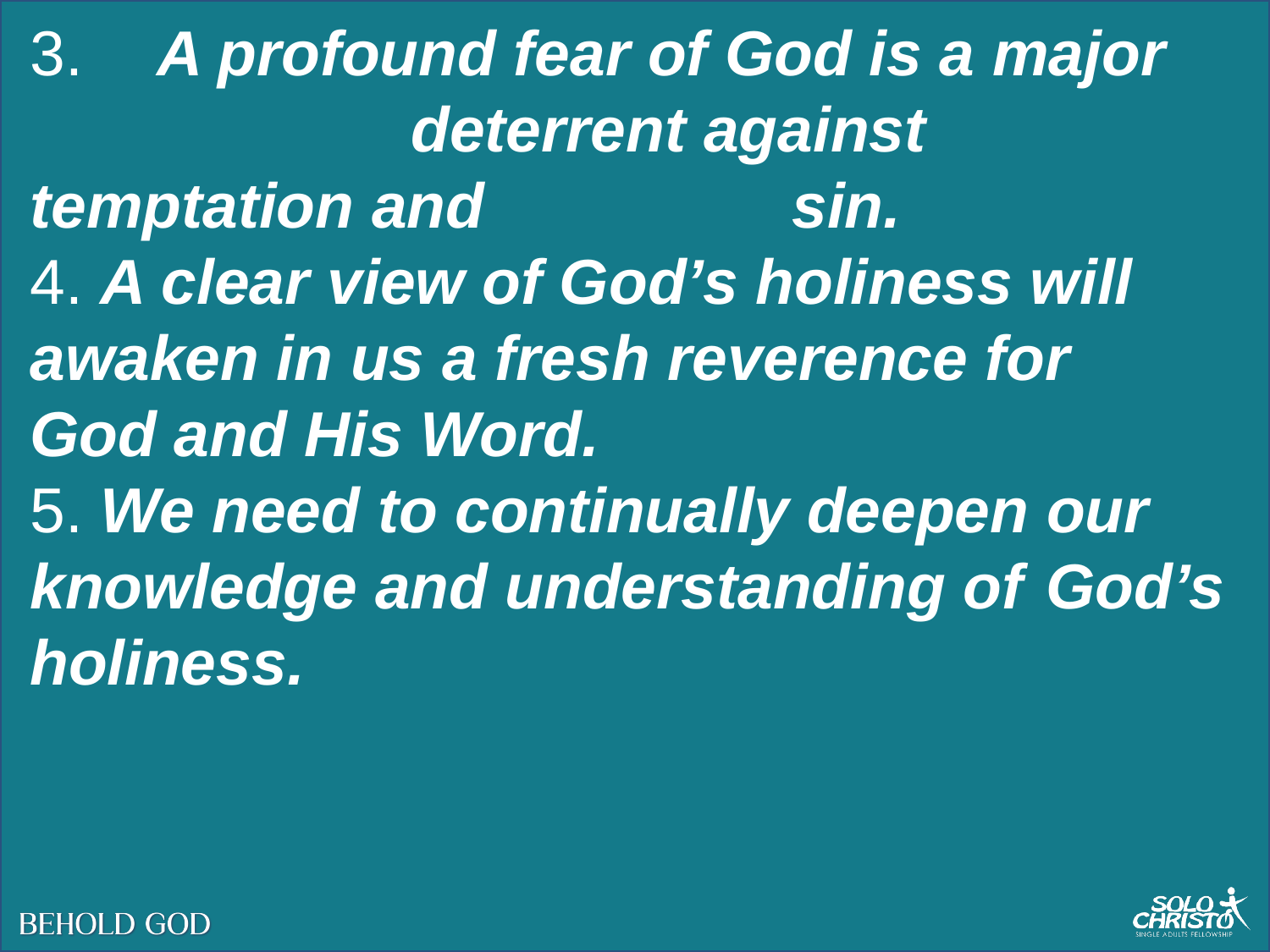

3. 	A profound fear of God is a major 			deterrent against temptation and 			sin.
4. A clear view of God’s holiness will 	awaken in us a fresh reverence for 	God and His Word.
5. We need to continually deepen our 	knowledge and understanding of 	God’s holiness.